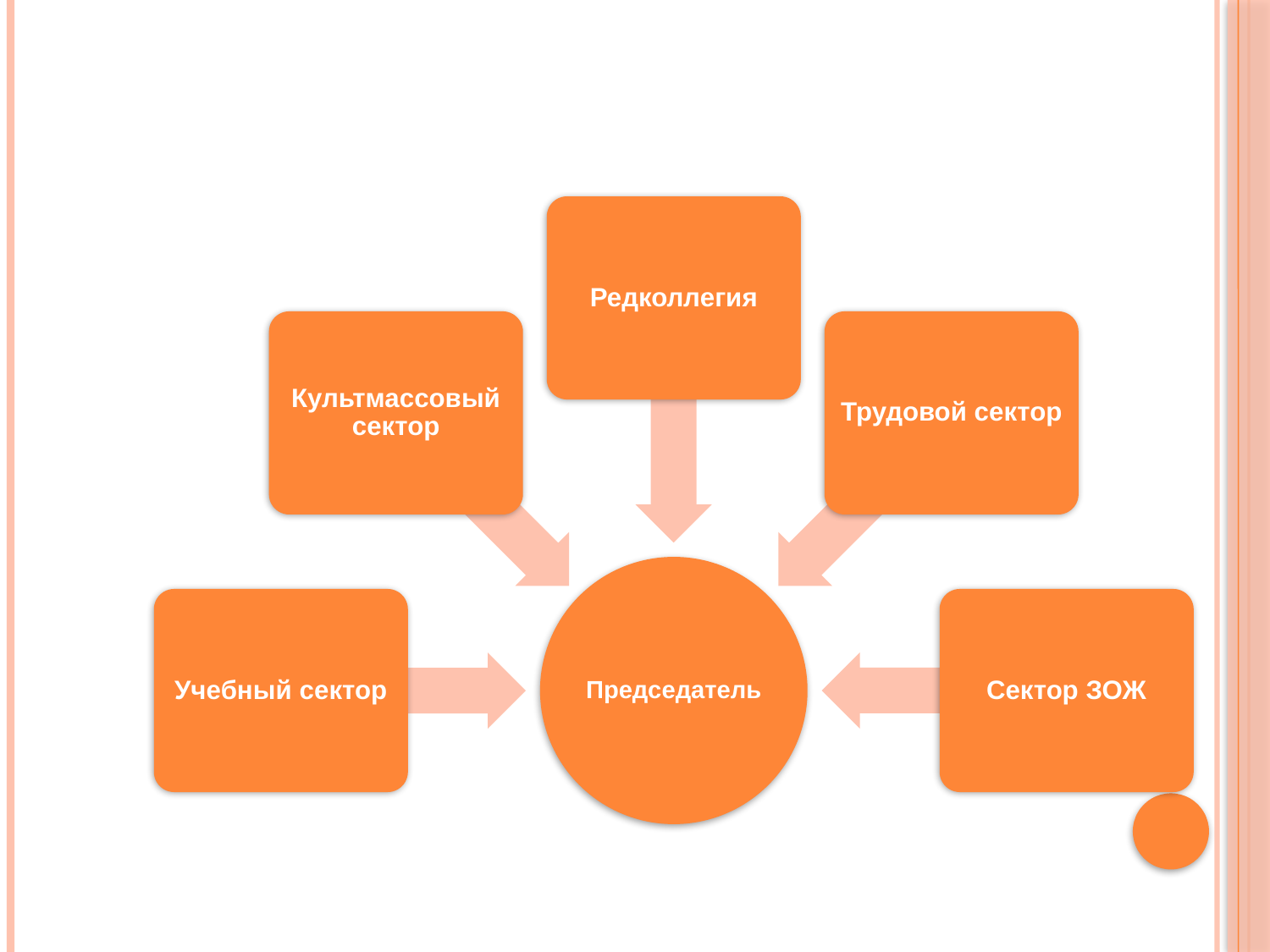

#
Председатель
Учебный сектор
Культмассовый сектор
Редколлегия
Трудовой сектор
Сектор ЗОЖ